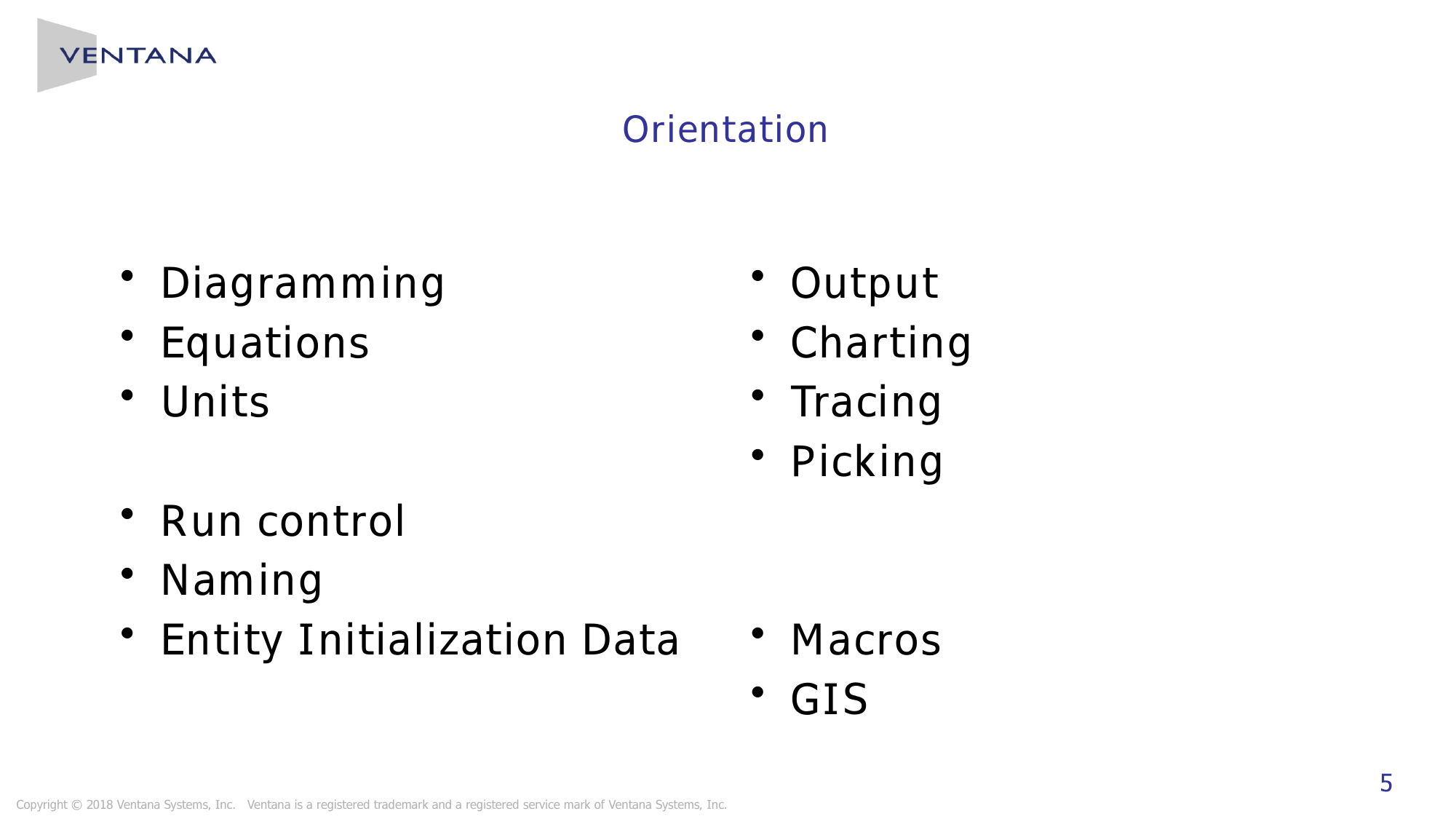

# Orientation
Diagramming
Equations
Units

Run control
Naming
Entity Initialization Data

Output
Charting
Tracing
Picking

Macros
GIS